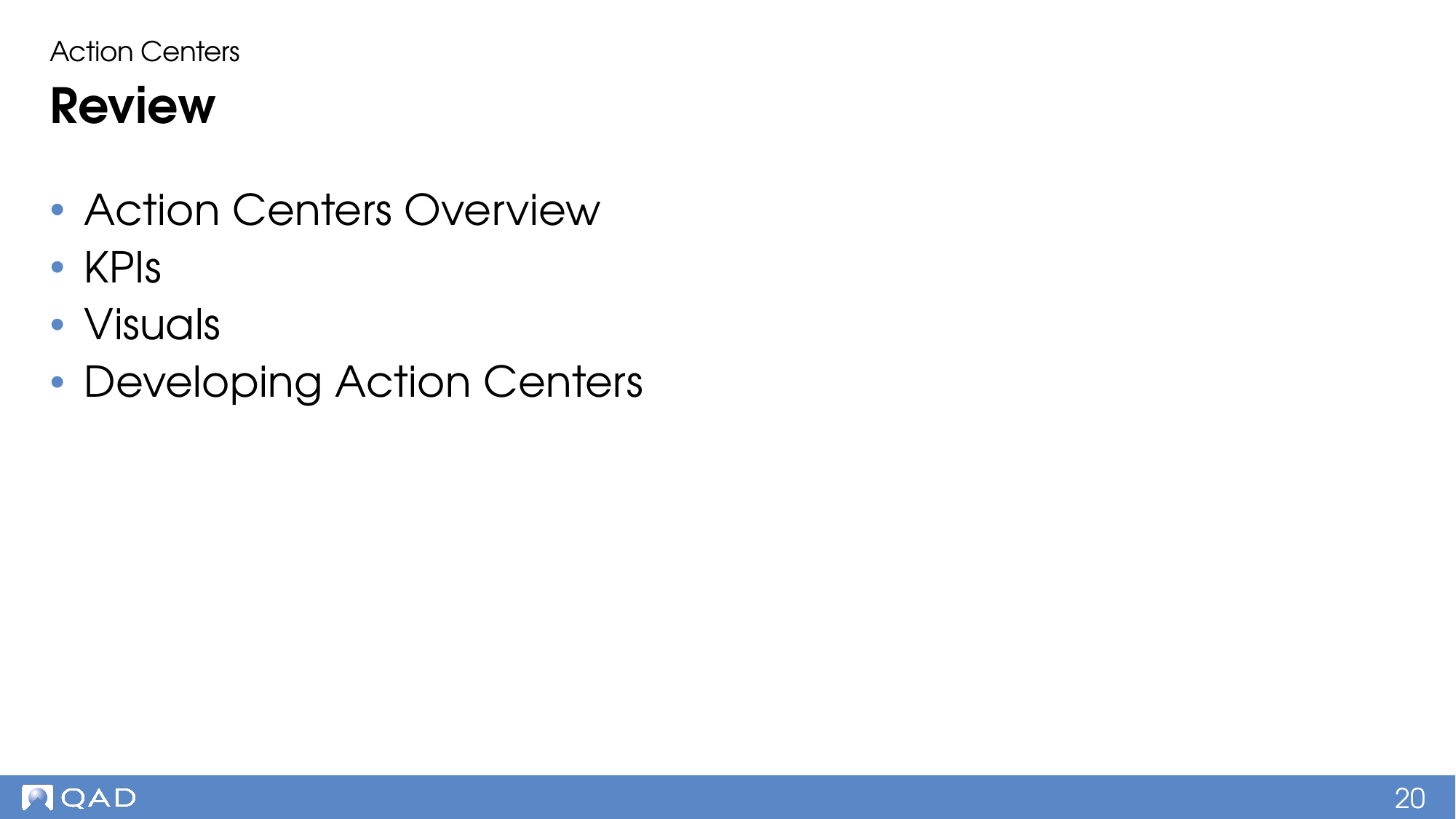

Action Centers
# Review
Action Centers Overview
KPIs
Visuals
Developing Action Centers

20